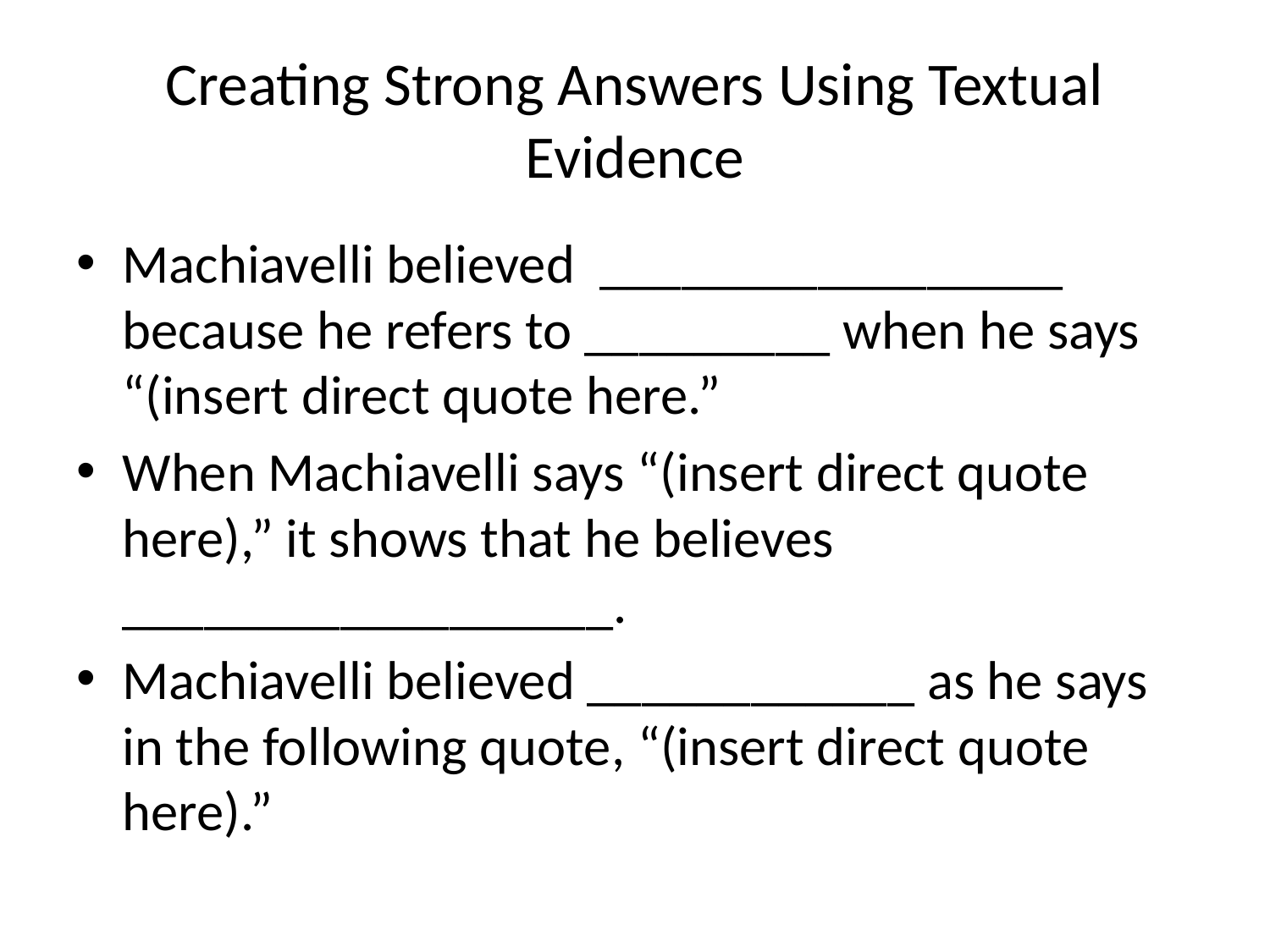

# Creating Strong Answers Using Textual Evidence
Machiavelli believed  _________________ because he refers to _________ when he says “(insert direct quote here.”
When Machiavelli says “(insert direct quote here),” it shows that he believes __________________.
Machiavelli believed ____________ as he says in the following quote, “(insert direct quote here).”